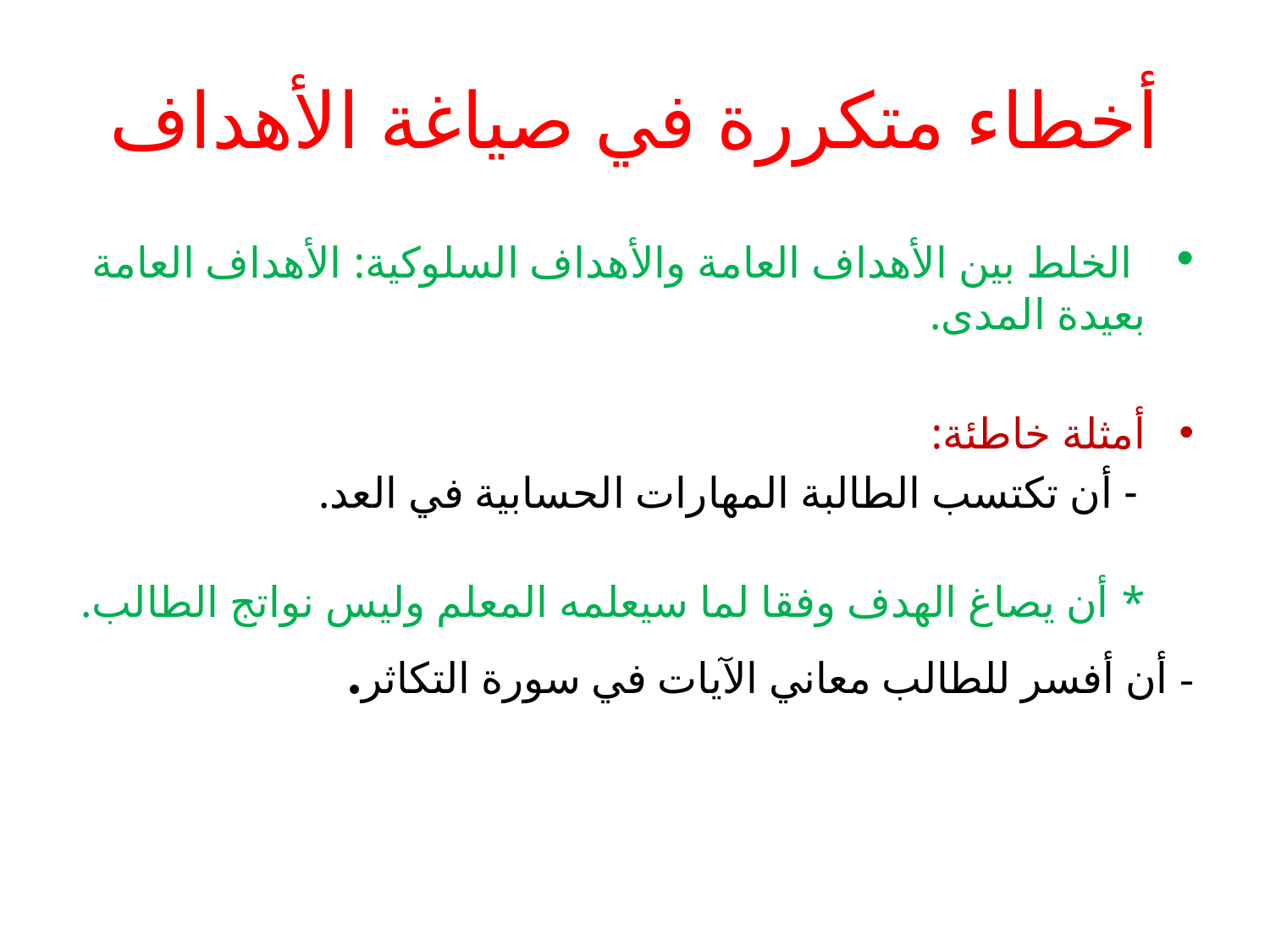

# أخطاء متكررة في صياغة الأهداف
 الخلط بين الأهداف العامة والأهداف السلوكية: الأهداف العامة بعيدة المدى.

أمثلة خاطئة:
     - أن تكتسب الطالبة المهارات الحسابية في العد.
* أن يصاغ الهدف وفقا لما سيعلمه المعلم وليس نواتج الطالب.
- أن أفسر للطالب معاني الآيات في سورة التكاثر.